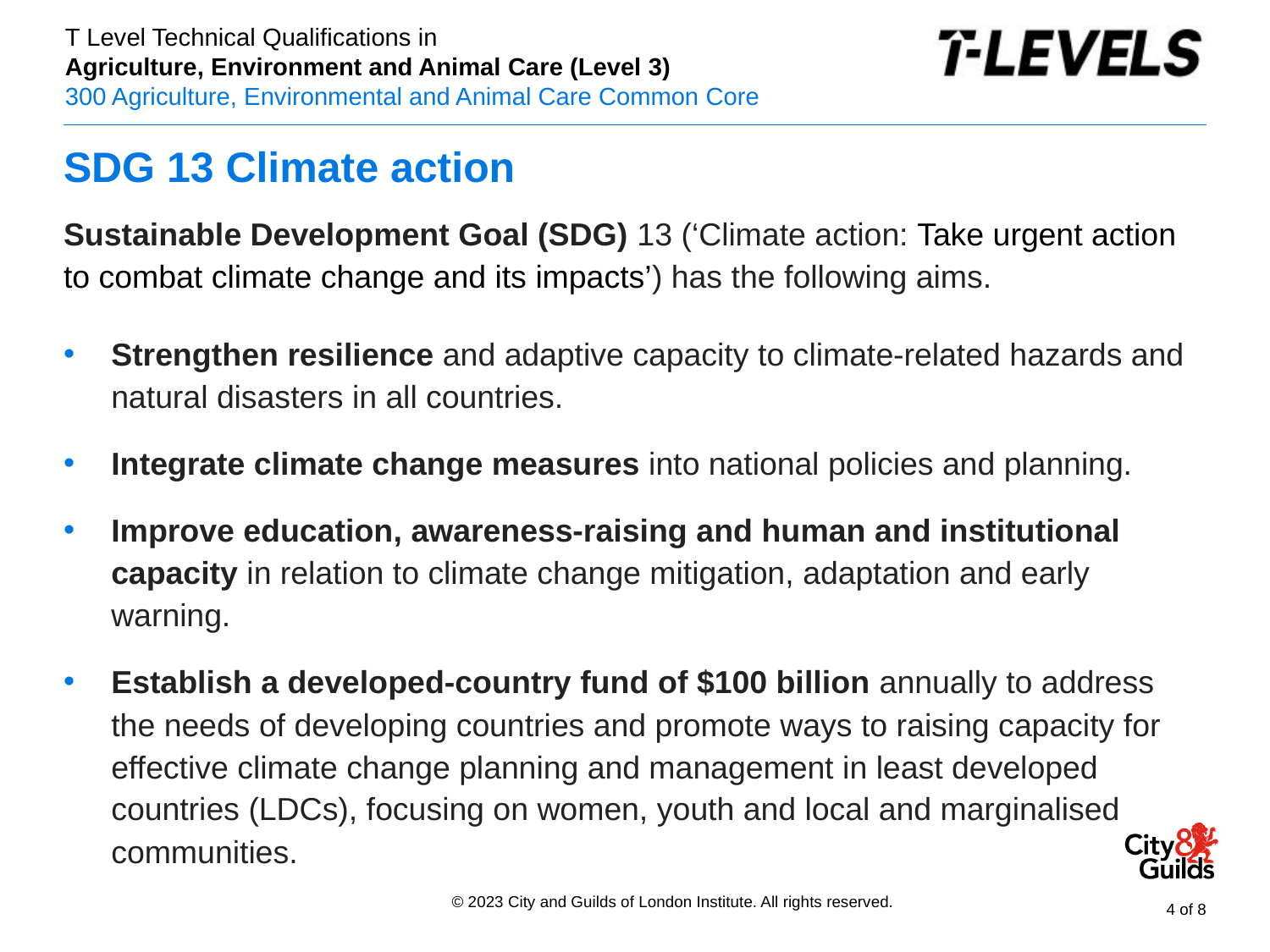

# SDG 13 Climate action
Sustainable Development Goal (SDG) 13 (‘Climate action: Take urgent action to combat climate change and its impacts’) has the following aims.
Strengthen resilience and adaptive capacity to climate-related hazards and natural disasters in all countries.
Integrate climate change measures into national policies and planning.
Improve education, awareness-raising and human and institutional capacity in relation to climate change mitigation, adaptation and early warning.
Establish a developed-country fund of $100 billion annually to address the needs of developing countries and promote ways to raising capacity for effective climate change planning and management in least developed countries (LDCs), focusing on women, youth and local and marginalised communities.